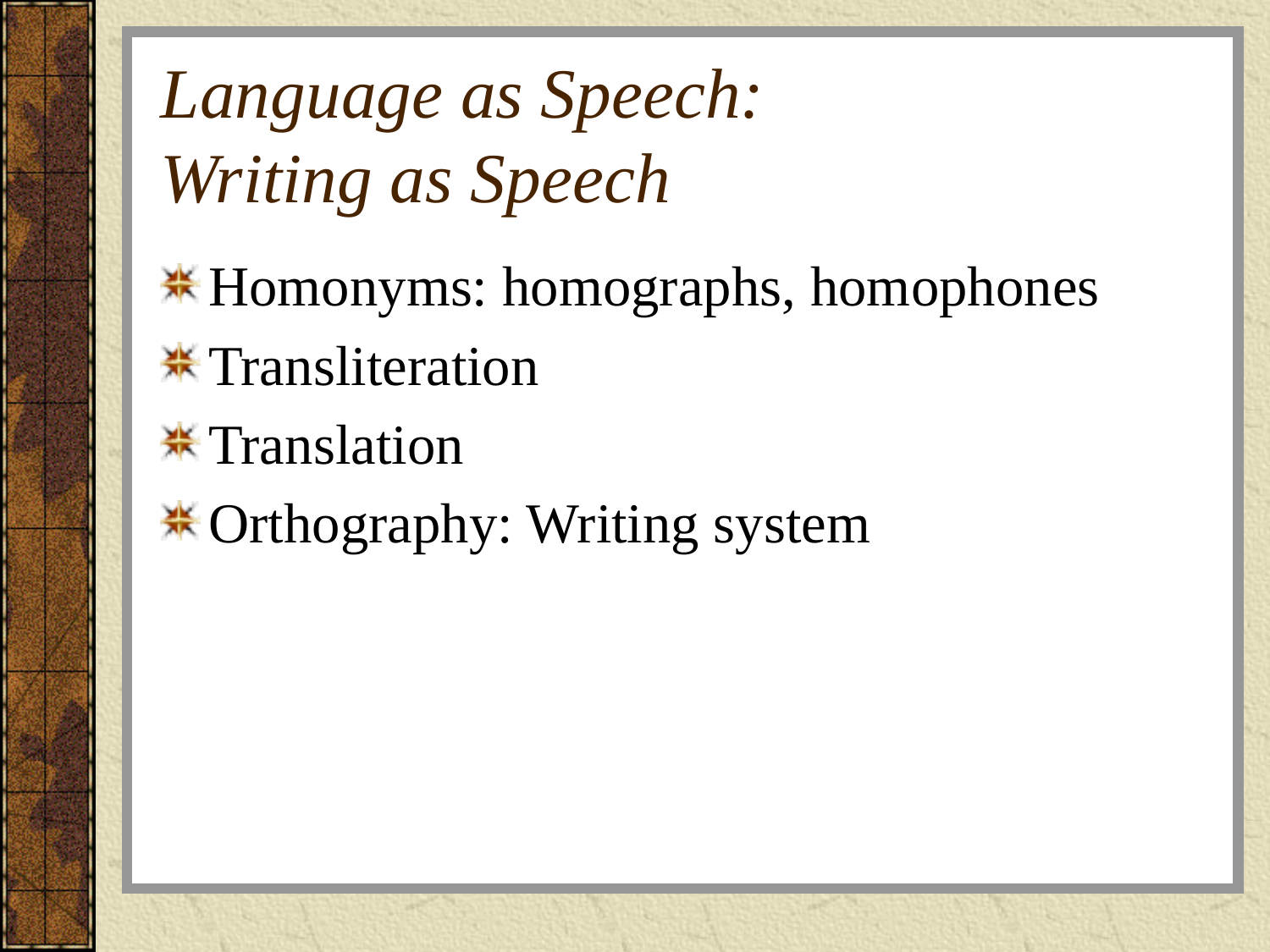

# Language as Speech: Writing as Speech
Homonyms: homographs, homophones
Transliteration
Translation
Orthography: Writing system